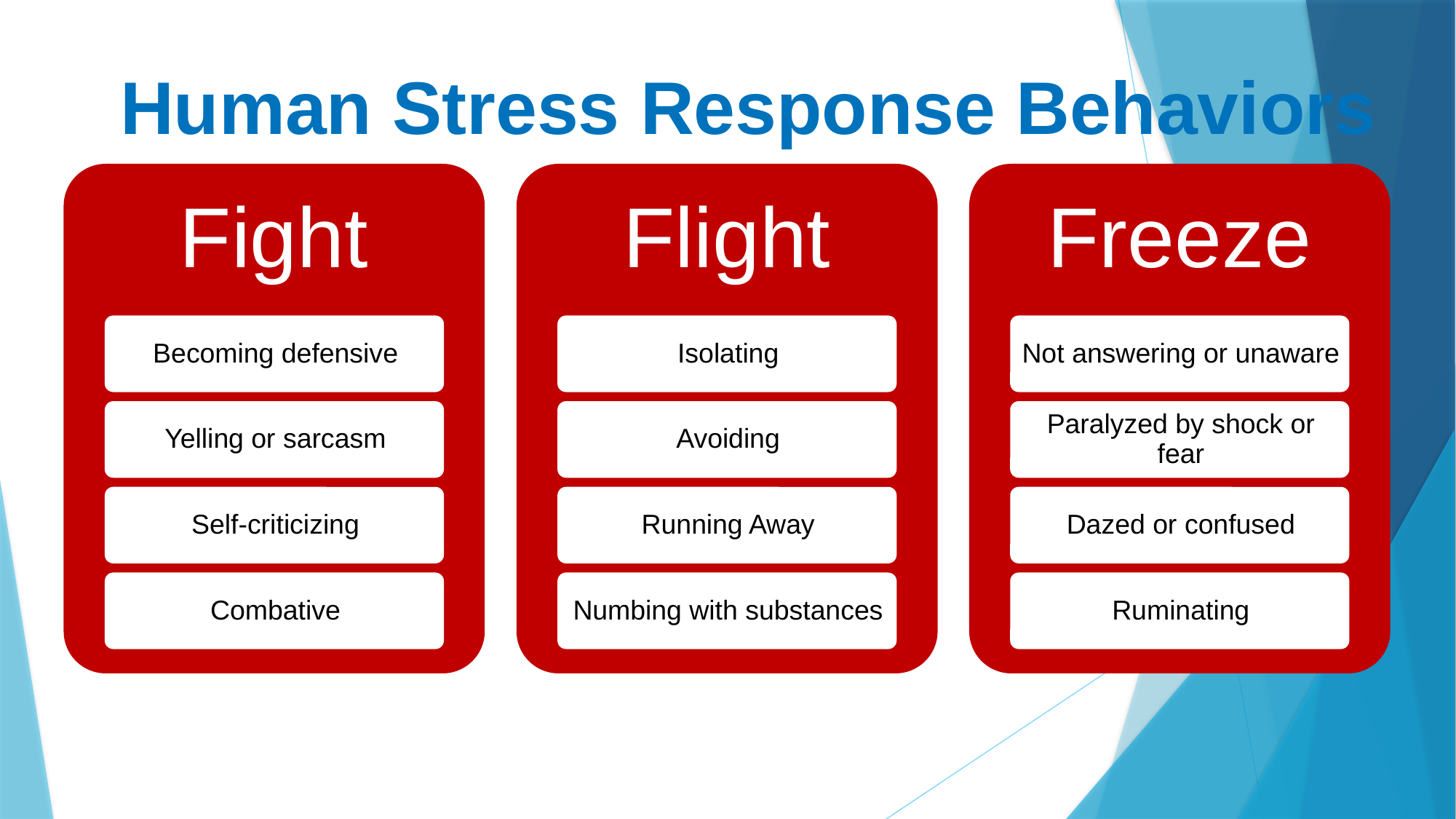

# Human Stress Response Behaviors
Fight
Becoming defensive
Yelling or sarcasm
Self-criticizing
Combative
Flight
Isolating
Avoiding
Running Away
Numbing with substances
Freeze
Not answering or unaware
Paralyzed by shock or fear
Dazed or confused
Ruminating